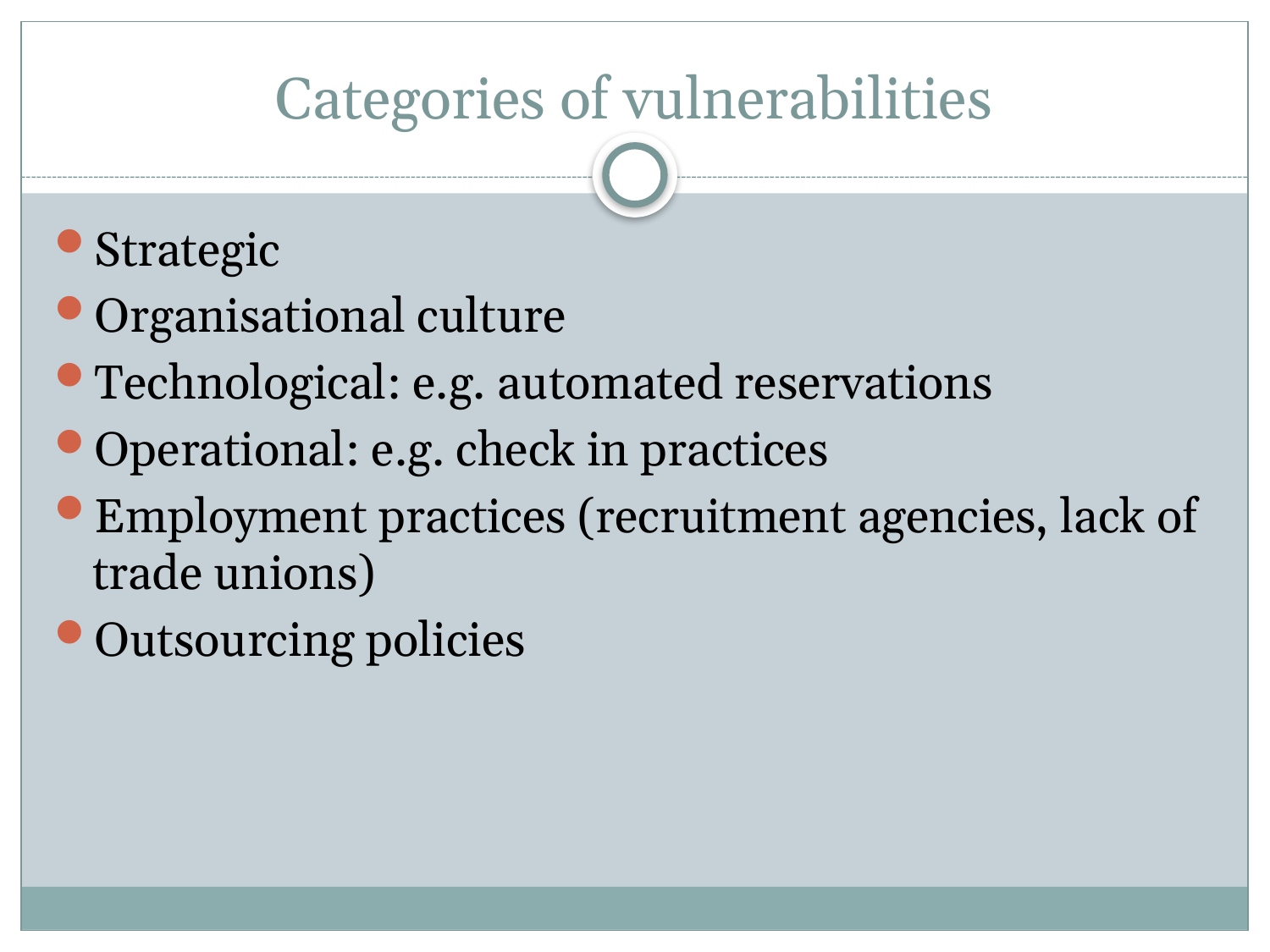

# Categories of vulnerabilities
Strategic
Organisational culture
Technological: e.g. automated reservations
Operational: e.g. check in practices
Employment practices (recruitment agencies, lack of trade unions)
Outsourcing policies